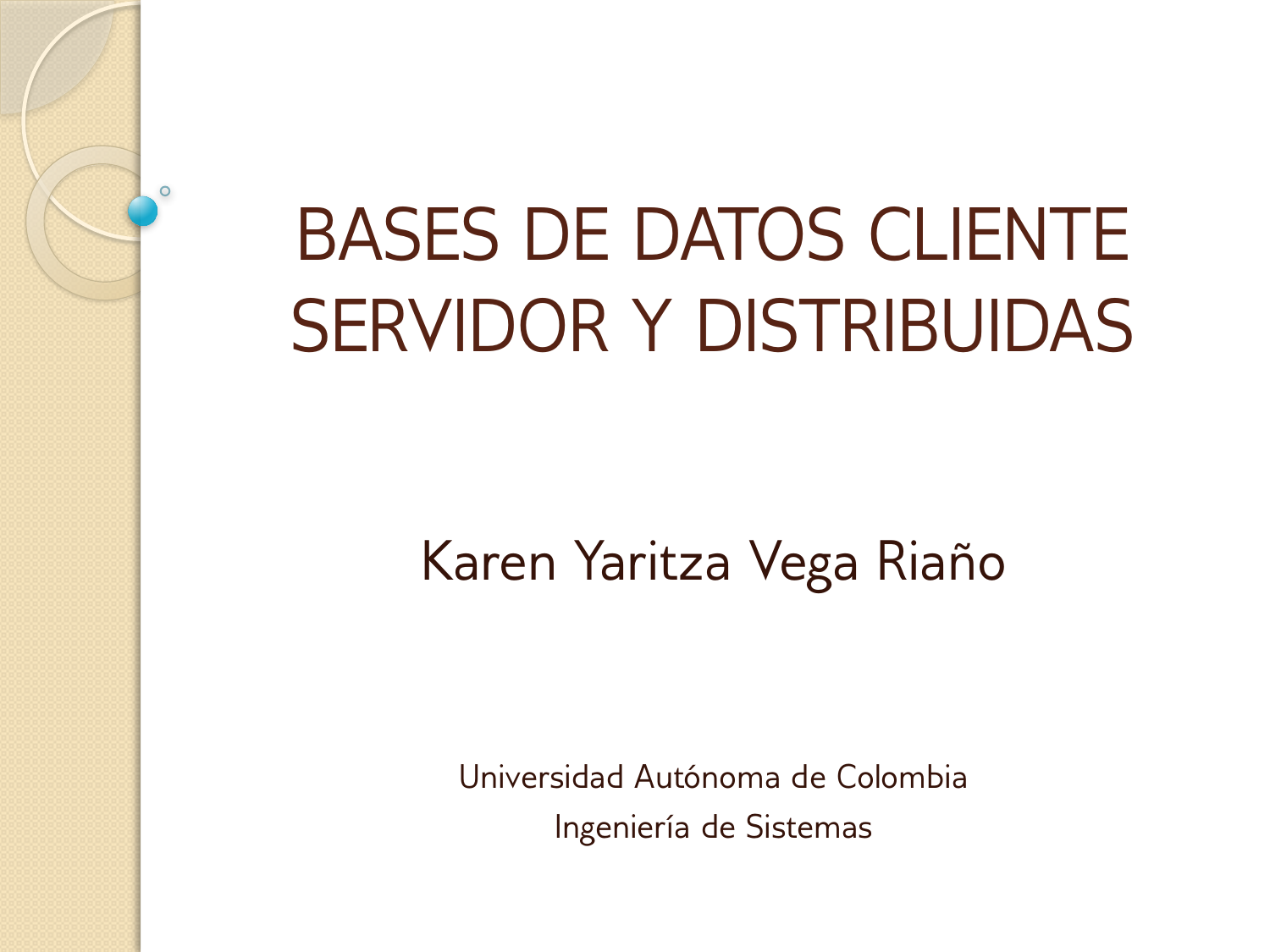

# BASES DE DATOS CLIENTE SERVIDOR Y DISTRIBUIDAS

Karen Yaritza Vega Riaño

Universidad Autónoma de Colombia
Ingeniería de Sistemas